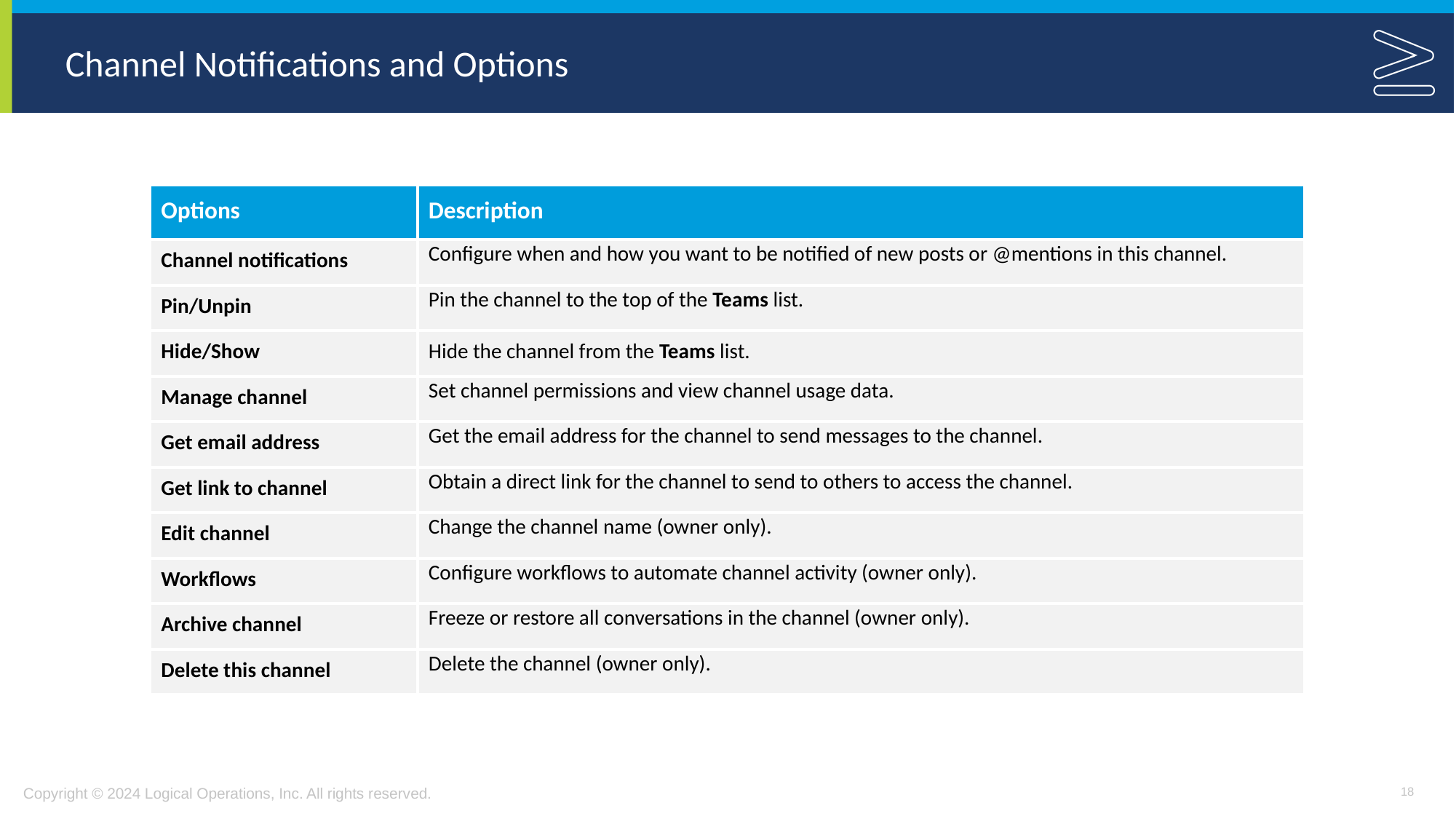

# Channel Notifications and Options
| Options | Description |
| --- | --- |
| Channel notifications | Configure when and how you want to be notified of new posts or @mentions in this channel. |
| Pin/Unpin | Pin the channel to the top of the Teams list. |
| Hide/Show | Hide the channel from the Teams list. |
| Manage channel | Set channel permissions and view channel usage data. |
| Get email address | Get the email address for the channel to send messages to the channel. |
| Get link to channel | Obtain a direct link for the channel to send to others to access the channel. |
| Edit channel | Change the channel name (owner only). |
| Workflows | Configure workflows to automate channel activity (owner only). |
| Archive channel | Freeze or restore all conversations in the channel (owner only). |
| Delete this channel | Delete the channel (owner only). |
18